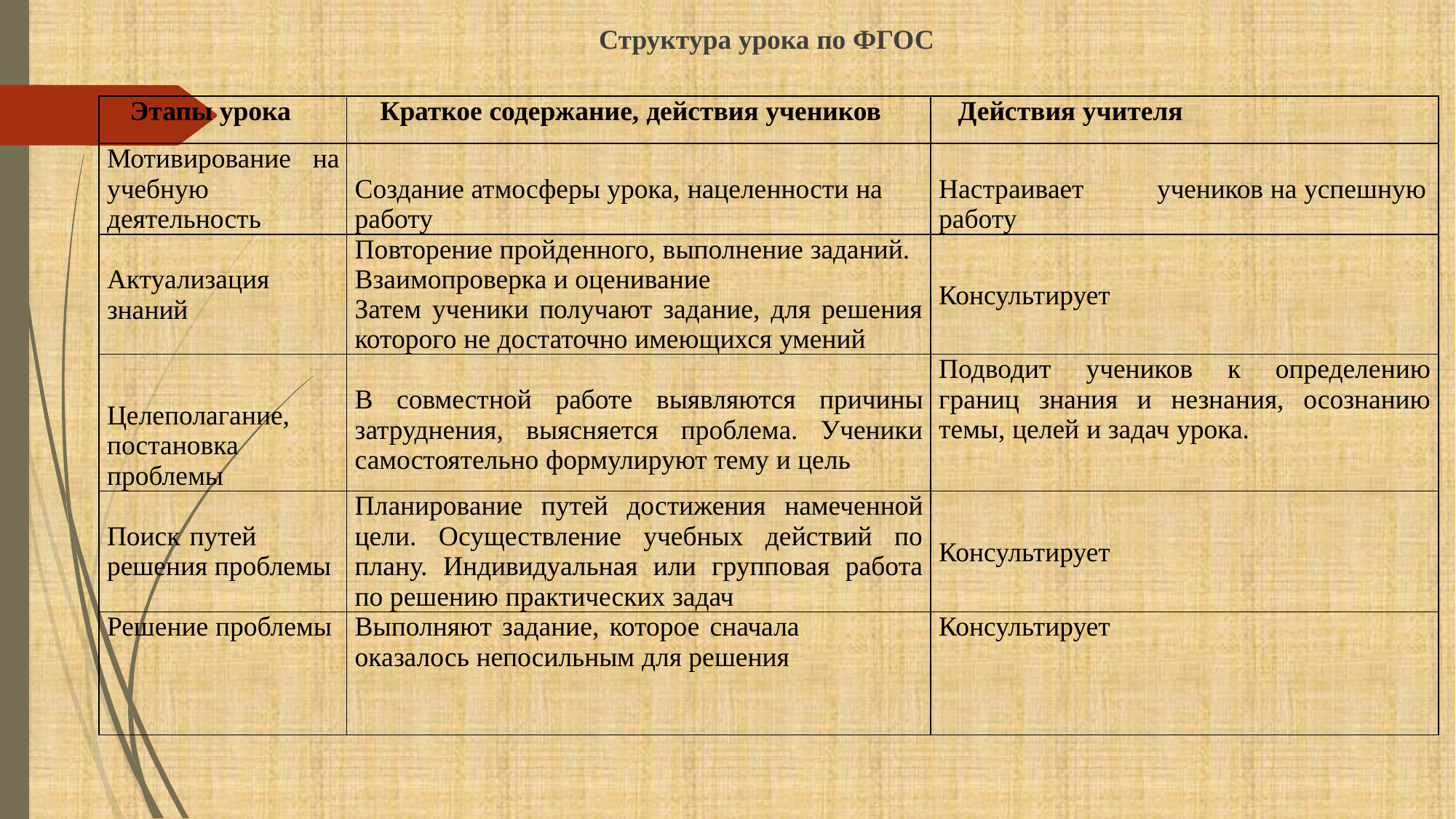

Структура урока по ФГОС

#
| Этапы урока | Краткое содержание, действия учеников | Действия учителя |
| --- | --- | --- |
| Мотивирование на учебную деятельность | Создание атмосферы урока, нацеленности на работу | Настраивает учеников на успешную работу |
| Актуализация знаний | Повторение пройденного, выполнение заданий. Взаимопроверка и оценивание Затем ученики получают задание, для решения которого не достаточно имеющихся умений | Консультирует |
| Целеполагание, постановка проблемы | В совместной работе выявляются причины затруднения, выясняется проблема. Ученики самостоятельно формулируют тему и цель | Подводит учеников к определению границ знания и незнания, осознанию темы, целей и задач урока. |
| Поиск путей решения проблемы | Планирование путей достижения намеченной цели. Осуществление учебных действий по плану. Индивидуальная или групповая работа по решению практических задач | Консультирует |
| Решение проблемы | Выполняют задание, которое сначала оказалось непосильным для решения | Консультирует |